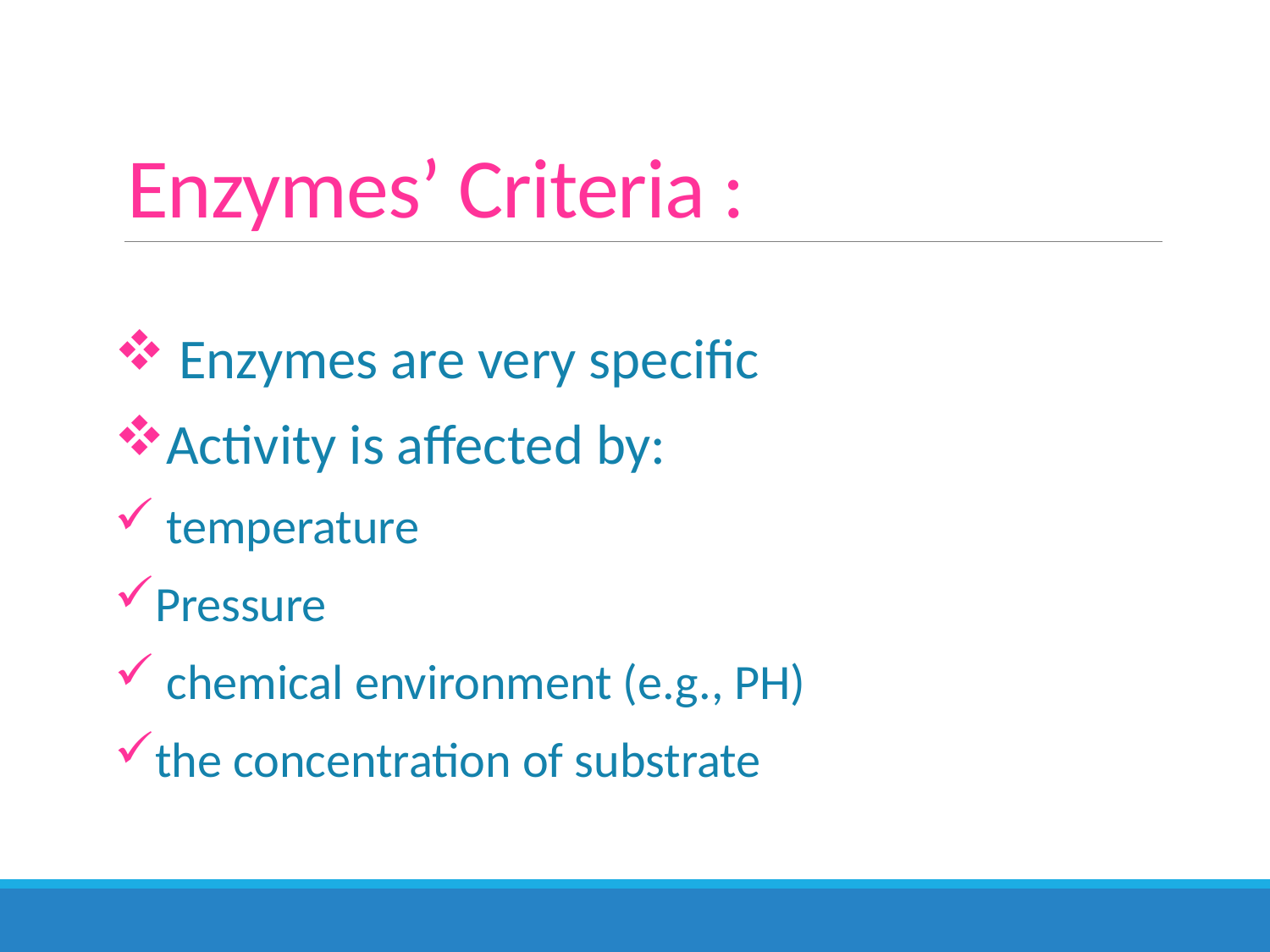

# Enzymes’ Criteria :

 Enzymes are very specific
Activity is affected by:
 temperature
Pressure
 chemical environment (e.g., PH)
the concentration of substrate